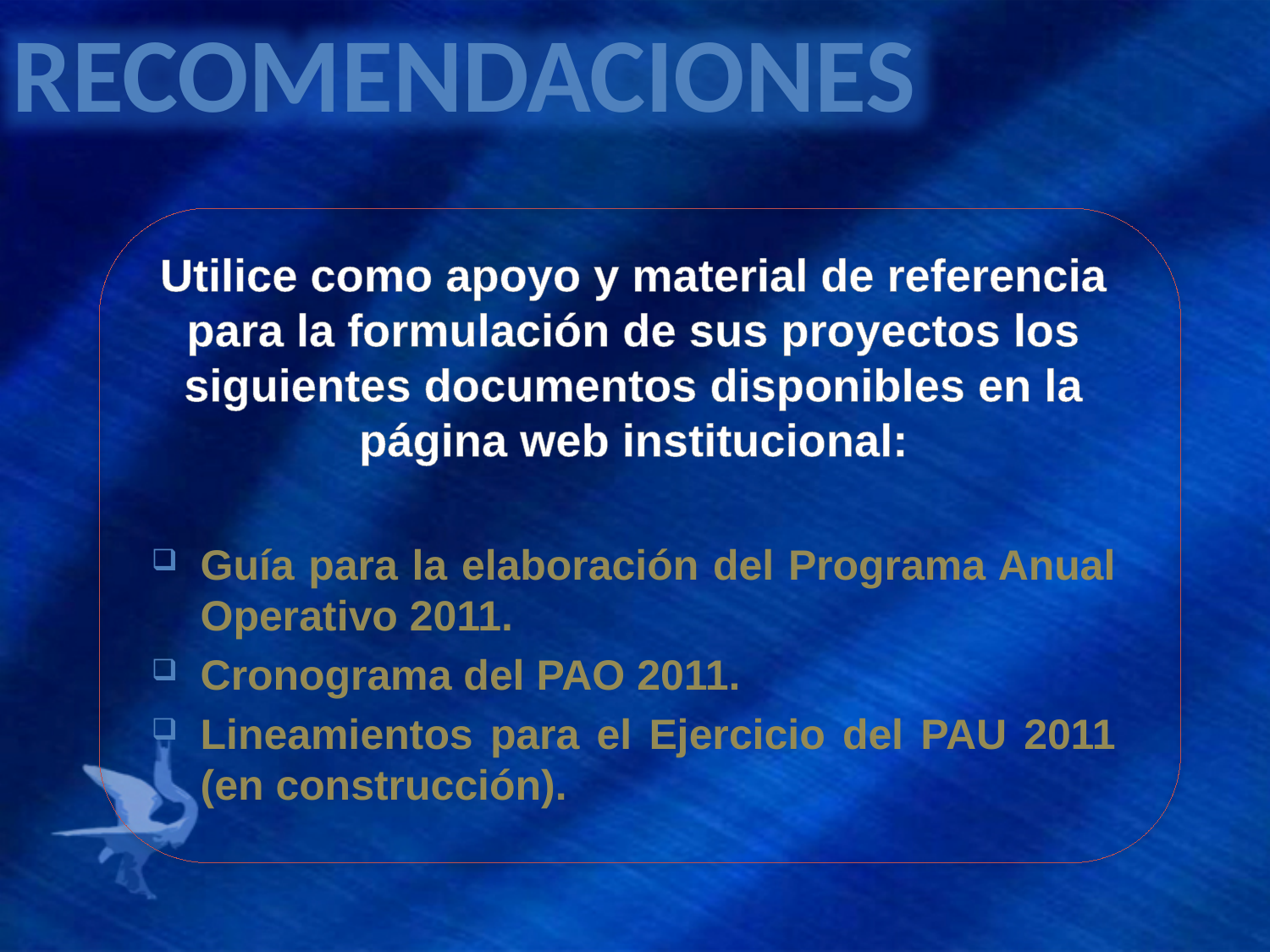

ReCOMENDACIONES

Utilice como apoyo y material de referencia para la formulación de sus proyectos los siguientes documentos disponibles en la página web institucional:

Guía para la elaboración del Programa Anual Operativo 2011.
Cronograma del PAO 2011.
Lineamientos para el Ejercicio del PAU 2011 (en construcción).